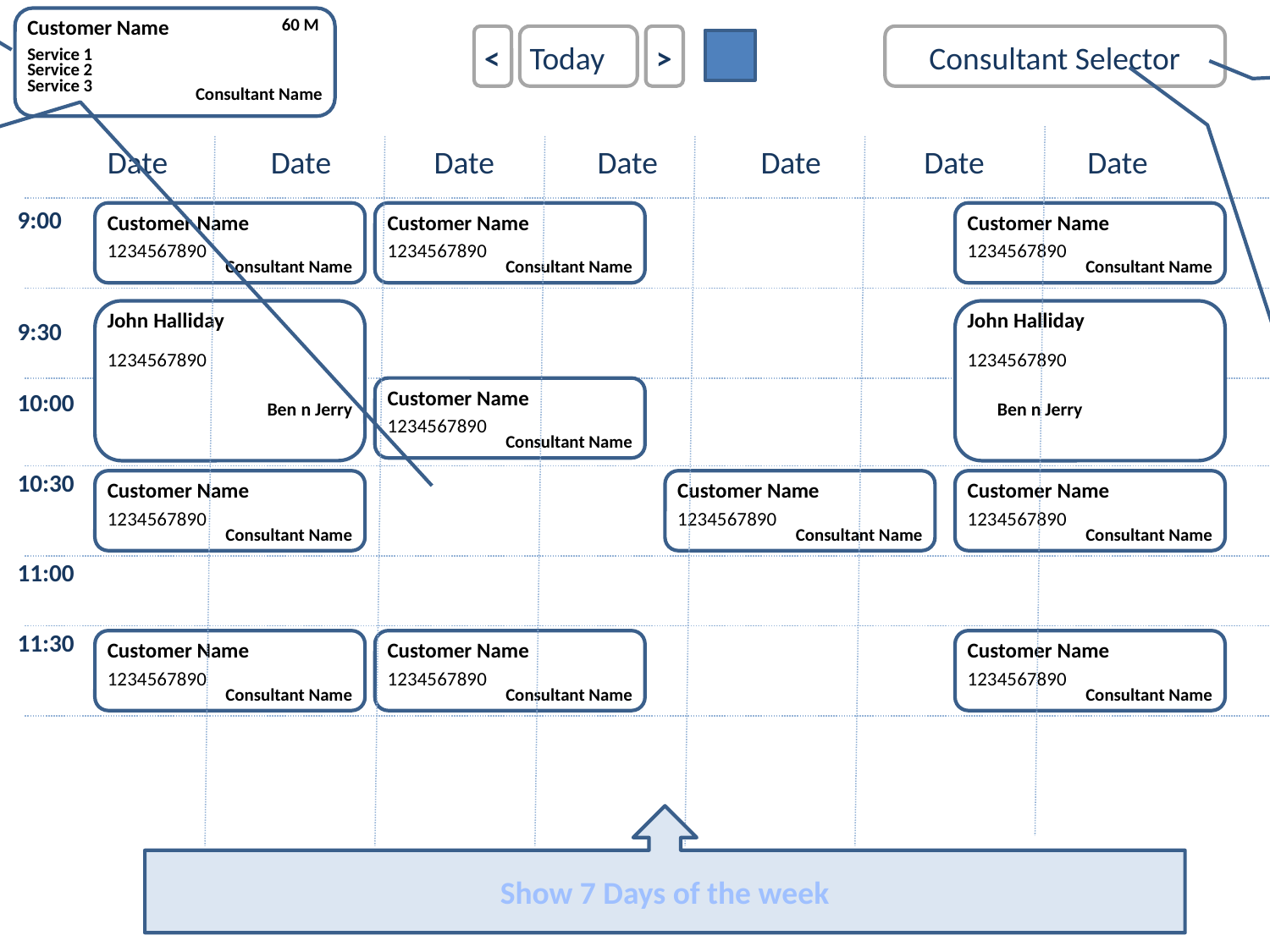

Created Appointment for Reference
60 M

Customer Name
Service 1

<

Today

>

Consultant Selector
Calendar of consultants that can offer selected services
(include option to see availability of all eligible consultants

Service 2
Service 3
Consultant Name
Date
Date
Date
Date
Date
Date
Date
9:00

Customer Name
1234567890
Consultant Name

Customer Name
1234567890
Consultant Name

Customer Name
1234567890
Consultant Name
Drag and Drop this appointment in the available time slot

John Halliday
1234567890
Ben n Jerry

John Halliday
1234567890
Ben n Jerry
9:30

Customer Name
1234567890
Consultant Name
10:00
Default consultant would be the one used by the customer  for this appointment

Allow to see other consultants who can deliver the selected services
10:30

Customer Name
1234567890
Consultant Name

Customer Name
1234567890
Consultant Name

Customer Name
1234567890
Consultant Name
11:00
11:30

Customer Name
1234567890
Consultant Name

Customer Name
1234567890
Consultant Name

Customer Name
1234567890
Consultant Name
Show 7 Days of the week